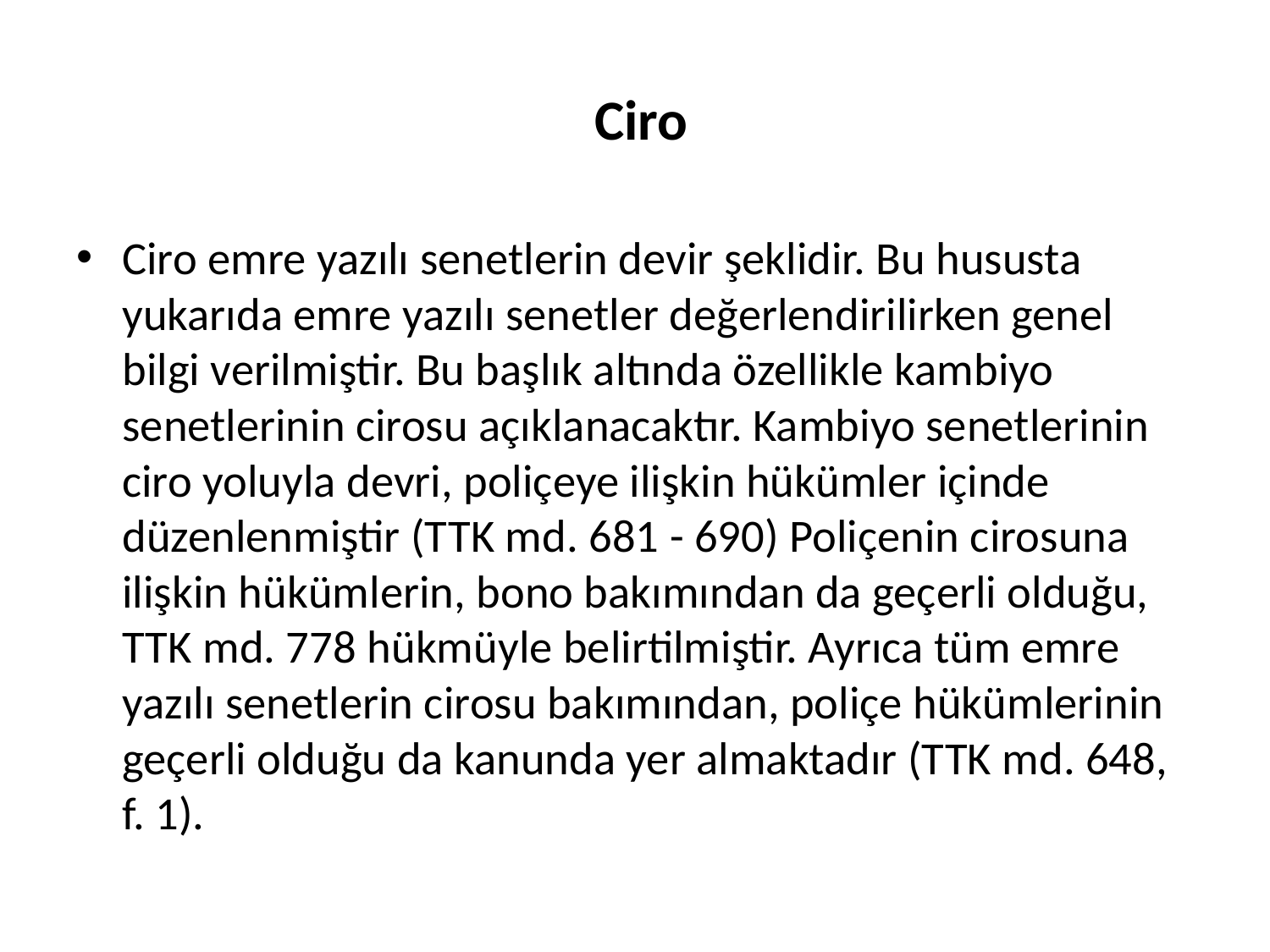

# Ciro
Ciro emre yazılı senetlerin devir şeklidir. Bu hususta yukarıda emre yazılı senetler değerlendirilirken genel bilgi verilmiştir. Bu başlık altında özellikle kambiyo senetlerinin cirosu açıklanacaktır. Kambiyo senetlerinin ciro yoluyla devri, poliçeye ilişkin hükümler içinde düzenlenmiştir (TTK md. 681 - 690) Poliçenin cirosuna ilişkin hükümlerin, bono bakımından da geçerli olduğu, TTK md. 778 hükmüyle belirtilmiştir. Ayrıca tüm emre yazılı senetlerin cirosu bakımından, poliçe hükümlerinin geçerli olduğu da kanunda yer almaktadır (TTK md. 648, f. 1).